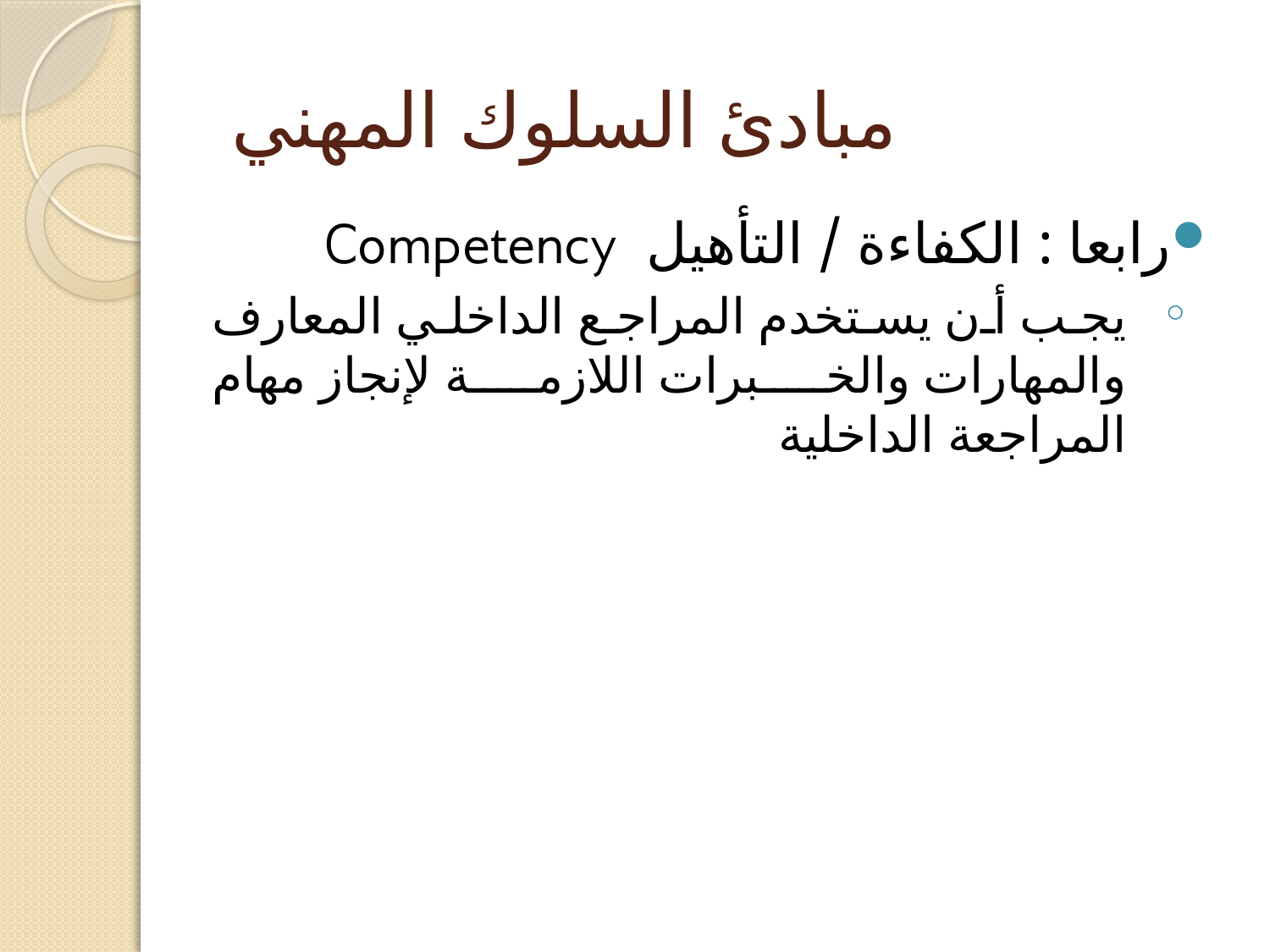

# مبادئ السلوك المهني
رابعا : الكفاءة / التأهيل  Competency
يجب أن يستخدم المراجع الداخلي المعارف والمهارات والخبرات اللازمة لإنجاز مهام المراجعة الداخلية